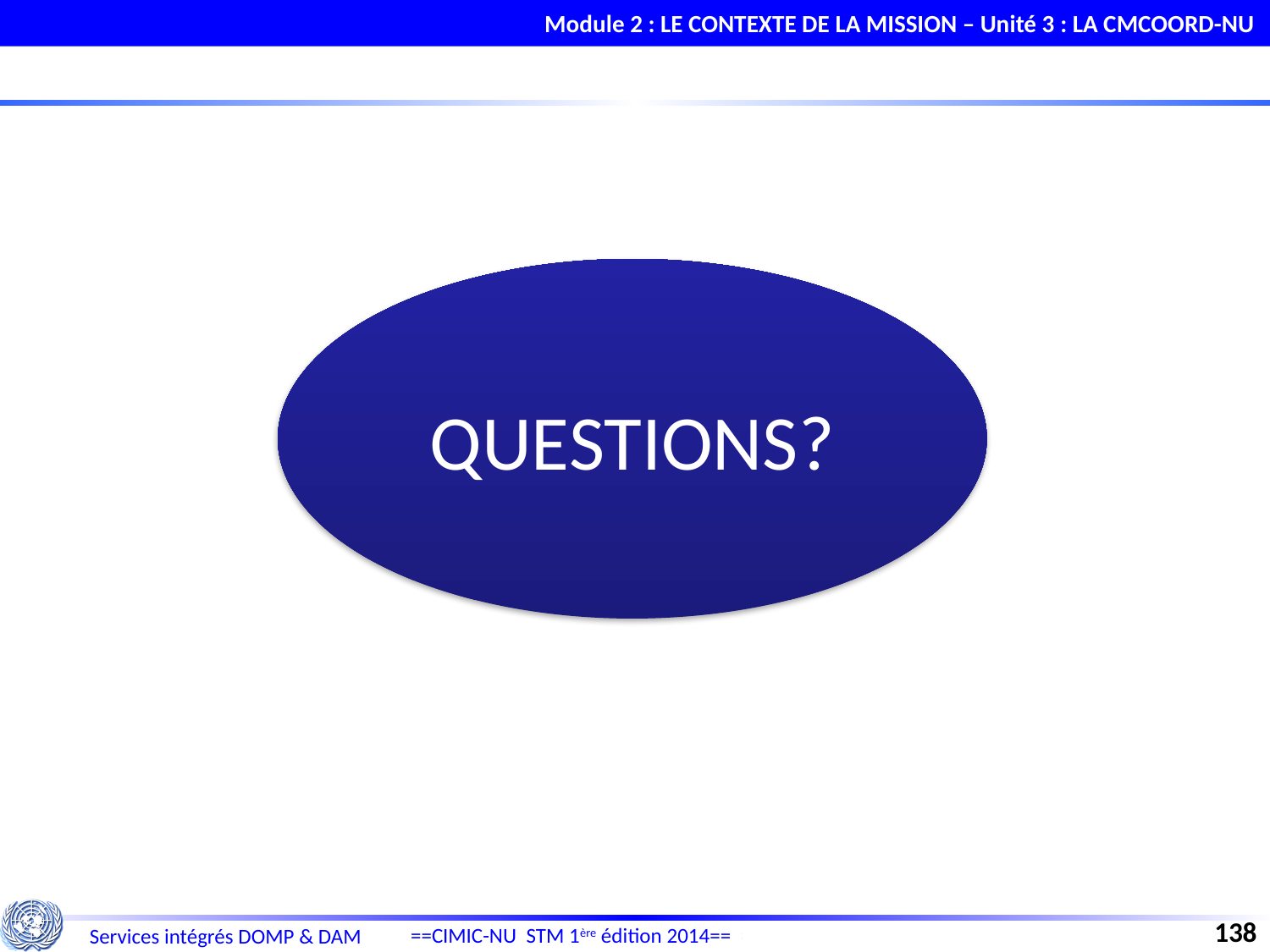

Module 2 : LE CONTEXTE DE LA MISSION – Unité 3 : LA CMCOORD-NU
QUESTIONS?
138
==CIMIC-NU  STM 1ère édition 2014==
Services intégrés DOMP & DAM